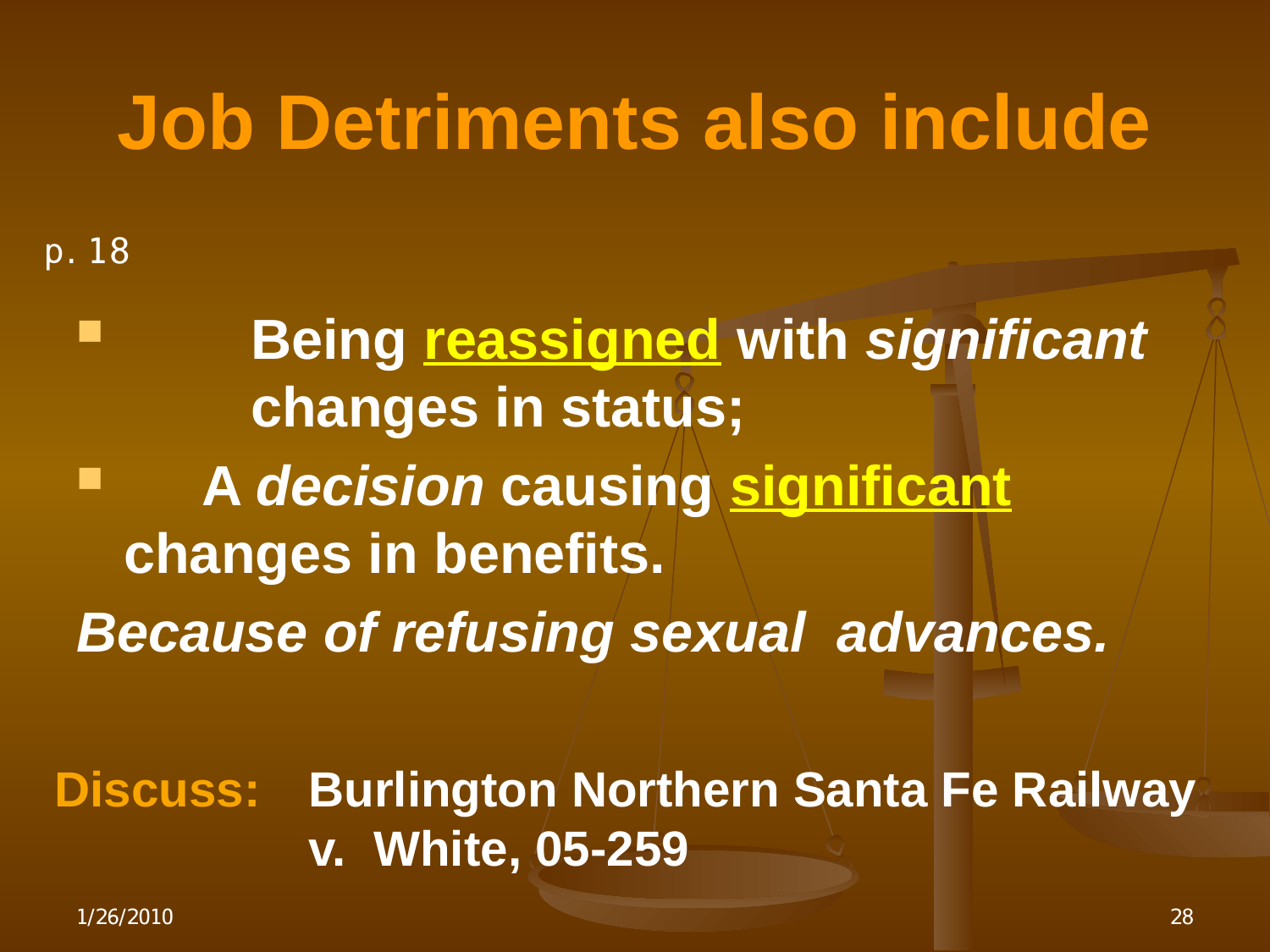

# Job Detriments also include
p. 18
 	Being reassigned with significant   	changes in status;
     A decision causing significant 	changes in benefits.
Because of refusing sexual  advances.
Discuss: 	Burlington Northern Santa Fe Railway 		v.  White, 05-259
1/26/2010
28